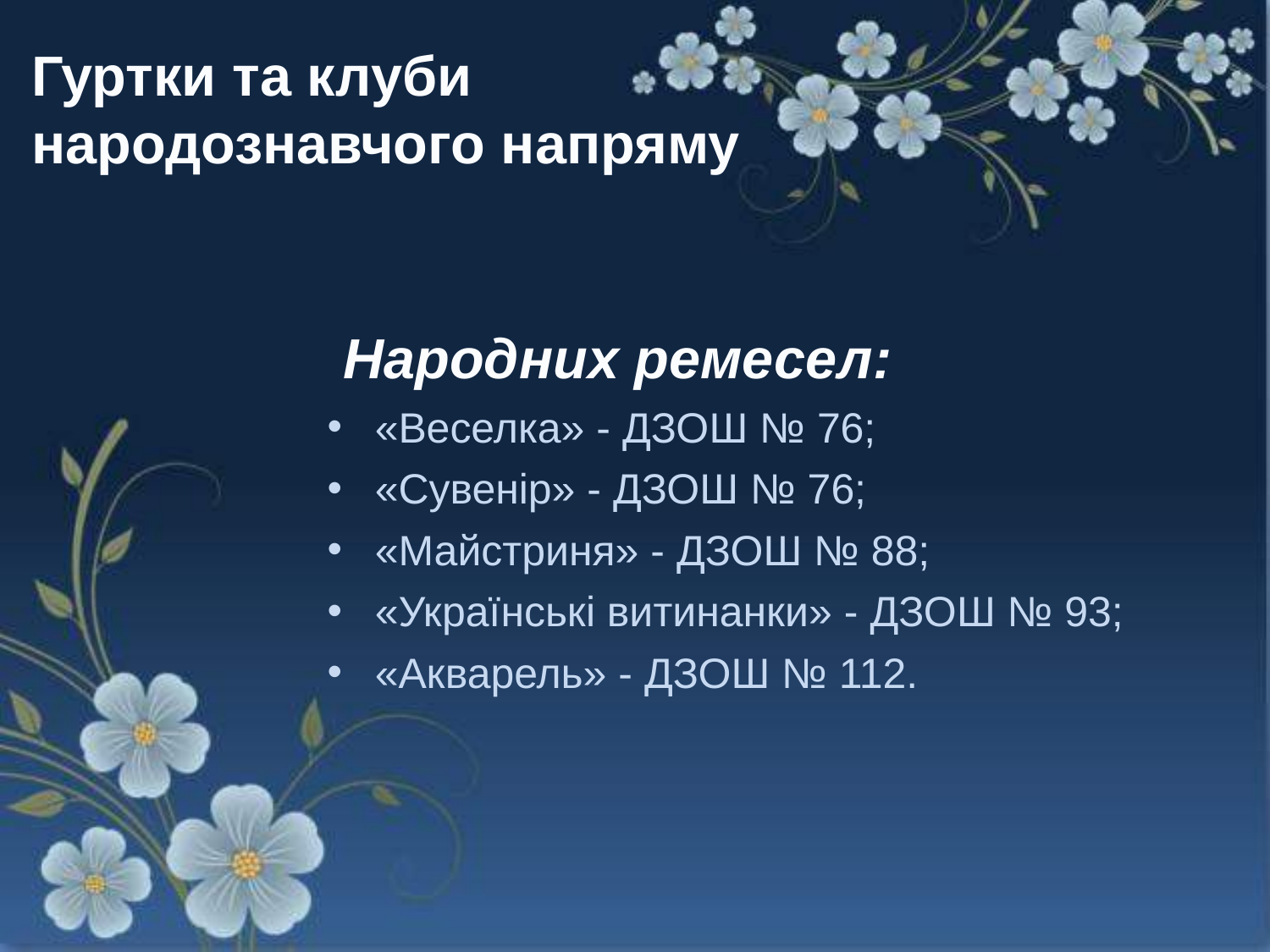

Гуртки та клуби
народознавчого напряму
 Народних ремесел:
«Веселка» - ДЗОШ № 76;
«Сувенір» - ДЗОШ № 76;
«Майстриня» - ДЗОШ № 88;
«Українські витинанки» - ДЗОШ № 93;
«Акварель» - ДЗОШ № 112.